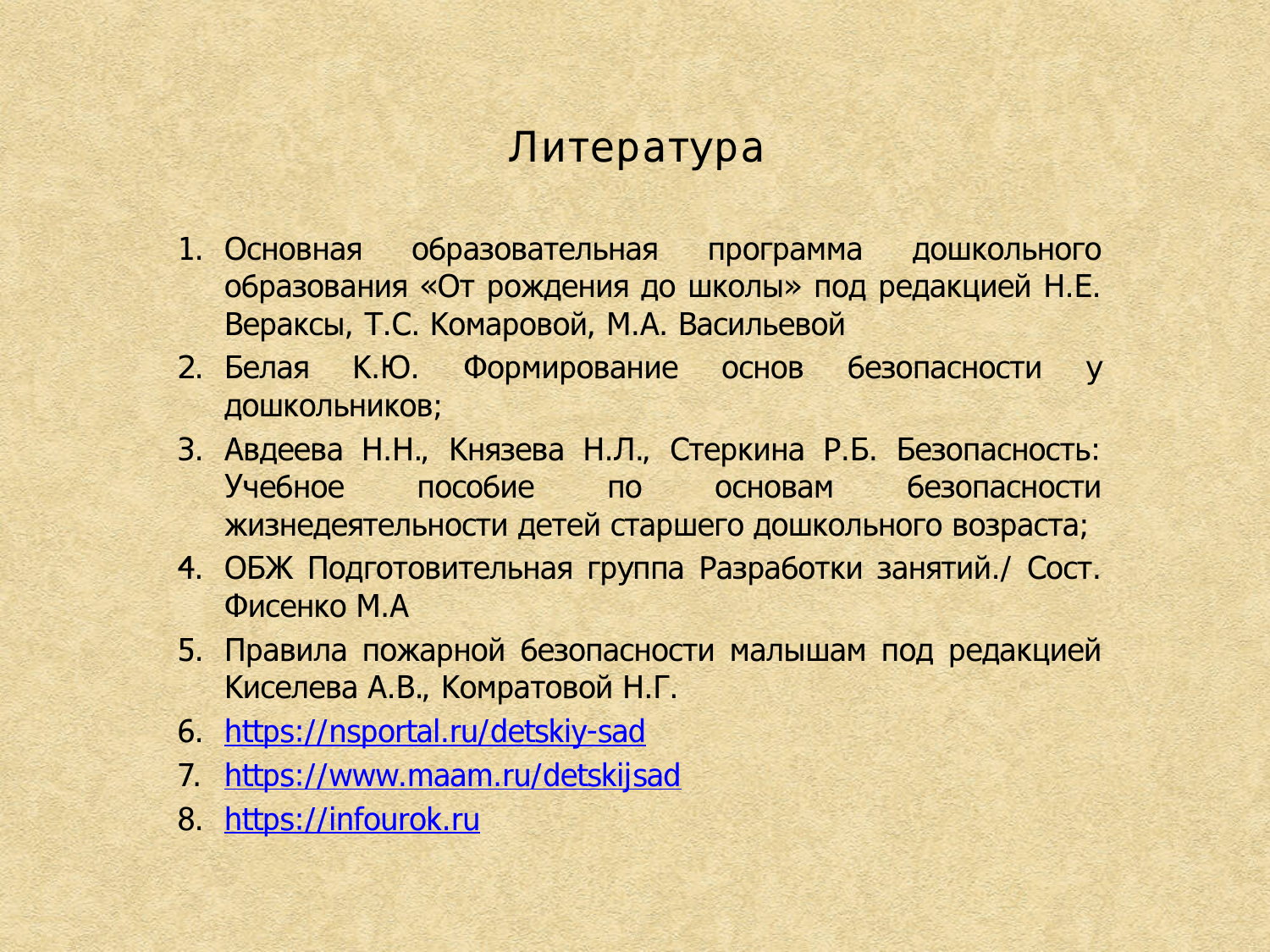

# Литература
Основная образовательная программа дошкольного образования «От рождения до школы» под редакцией Н.Е. Вераксы, Т.С. Комаровой, М.А. Васильевой
Белая К.Ю. Формирование основ безопасности у дошкольников;
Авдеева Н.Н., Князева Н.Л., Стеркина Р.Б. Безопасность: Учебное пособие по основам безопасности жизнедеятельности детей старшего дошкольного возраста;
ОБЖ Подготовительная группа Разработки занятий./ Сост. Фисенко М.А
Правила пожарной безопасности малышам под редакцией Киселева А.В., Комратовой Н.Г.
https://nsportal.ru/detskiy-sad
https://www.maam.ru/detskijsad
https://infourok.ru